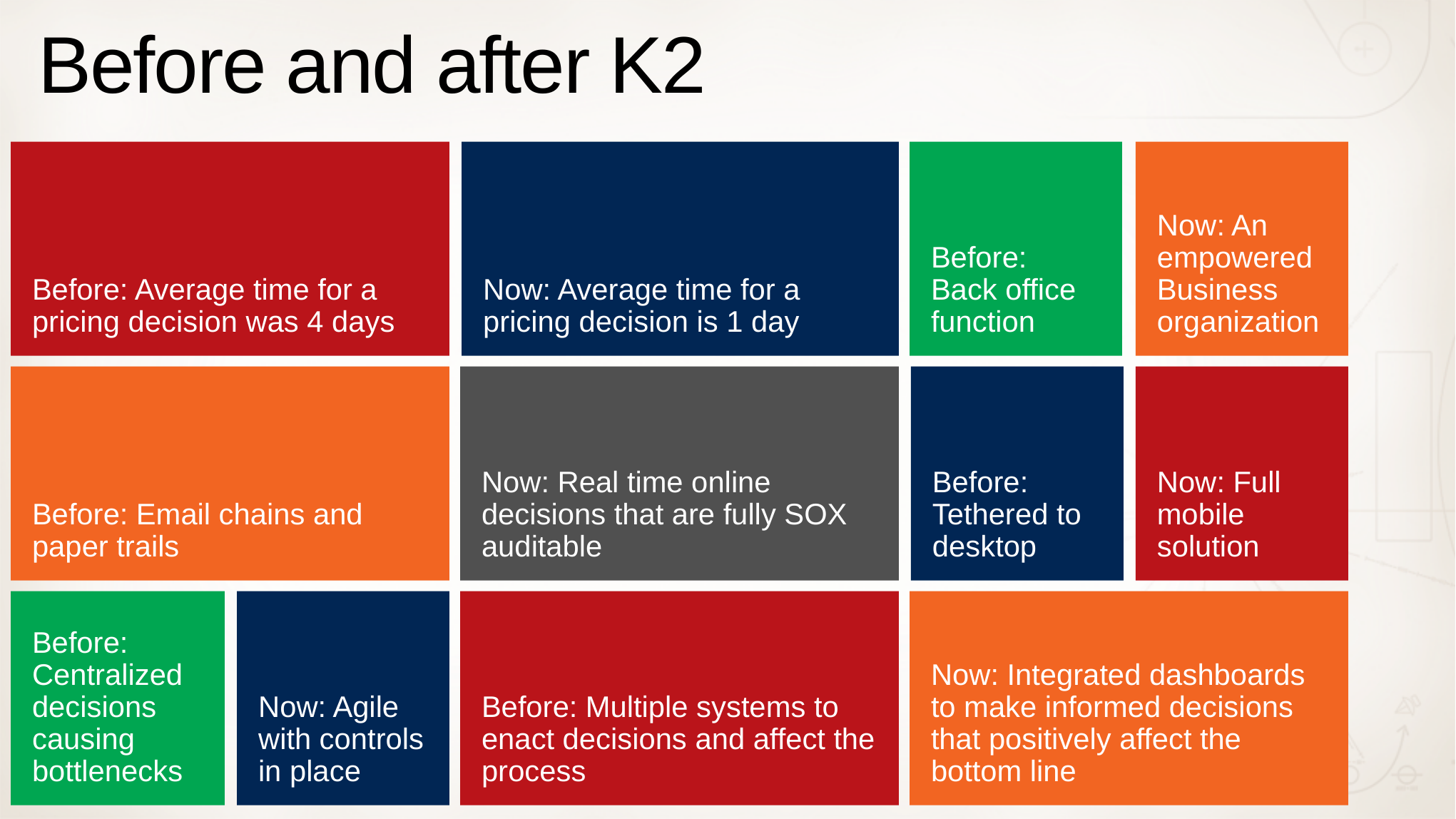

# Before and after K2
Before:  Back office function
Now: Average time for a pricing decision is 1 day
Before: Average time for a pricing decision was 4 days
Now: An empowered  Business organization
Before: Tethered to desktop
Now: Real time online decisions that are fully SOX auditable
Before: Email chains and paper trails
Now: Full mobile solution
Before: Multiple systems to enact decisions and affect the process
Before: Centralized decisions causing bottlenecks
Now: Agile with controls in place
Now: Integrated dashboards to make informed decisions that positively affect the bottom line